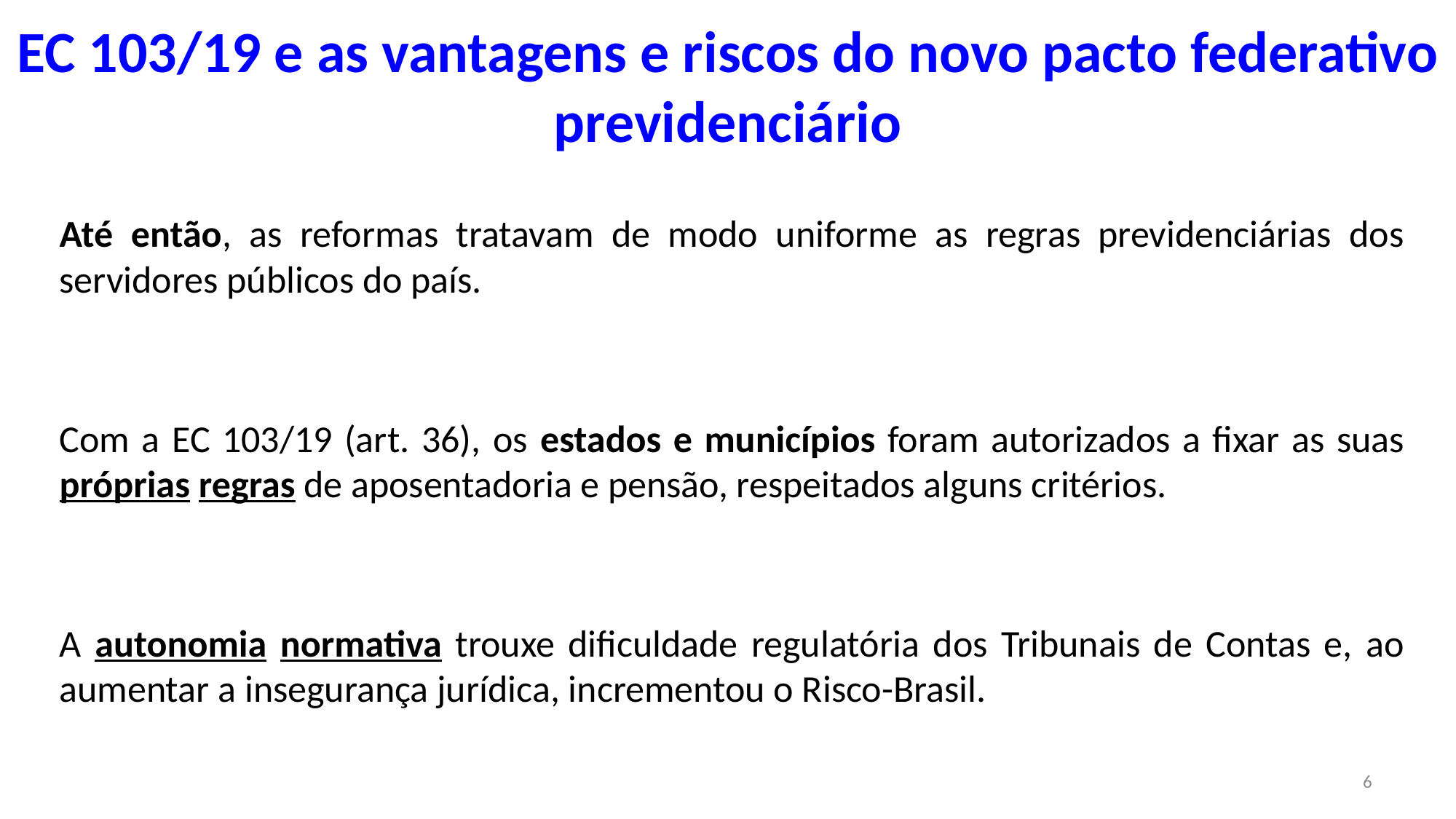

# EC 103/19 e as vantagens e riscos do novo pacto federativo previdenciário
Até então, as reformas tratavam de modo uniforme as regras previdenciárias dos servidores públicos do país.

Com a EC 103/19 (art. 36), os estados e municípios foram autorizados a fixar as suas próprias regras de aposentadoria e pensão, respeitados alguns critérios.

A autonomia normativa trouxe dificuldade regulatória dos Tribunais de Contas e, ao aumentar a insegurança jurídica, incrementou o Risco-Brasil.
6